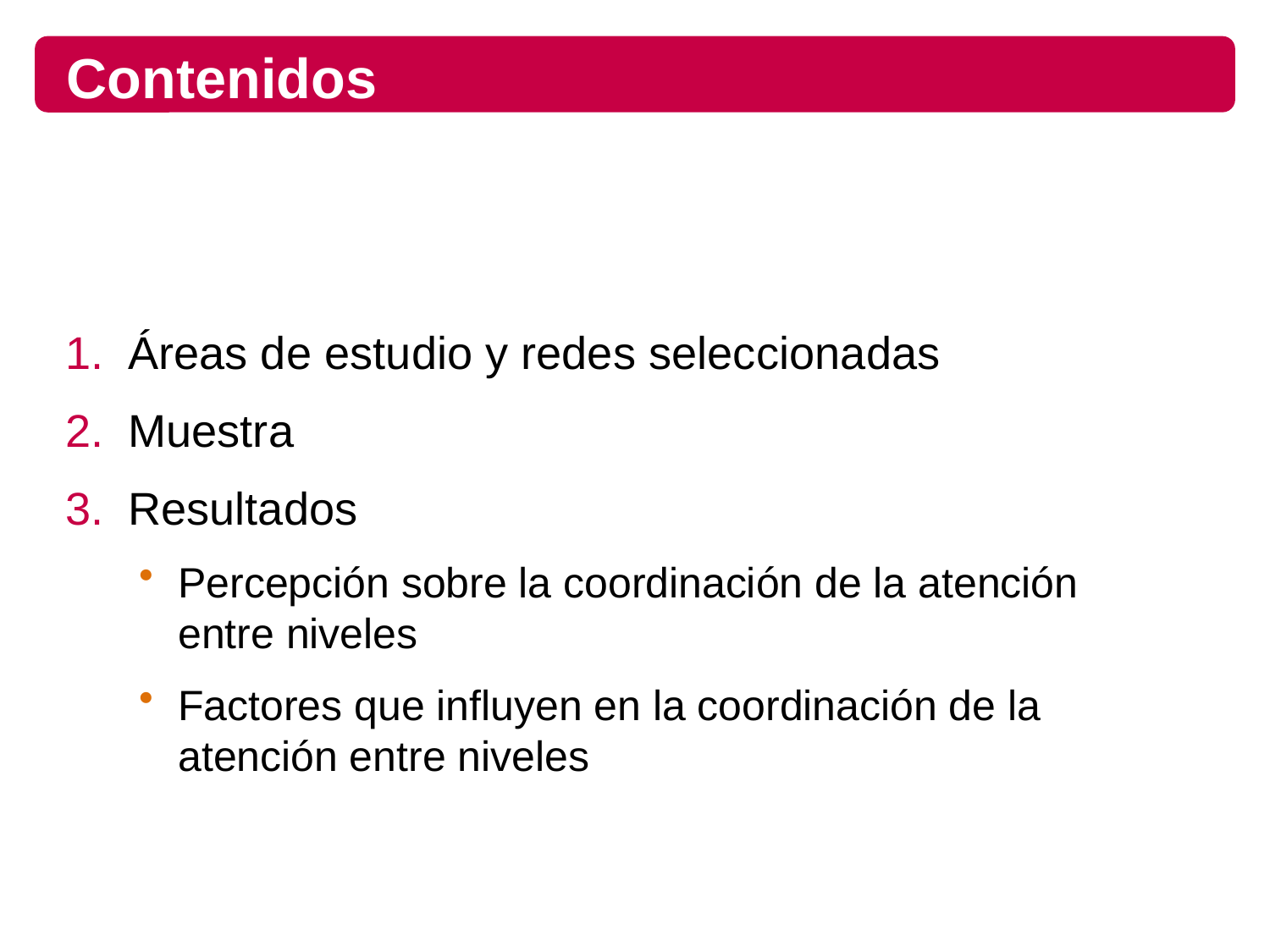

# Contenidos
Áreas de estudio y redes seleccionadas
Muestra
Resultados
Percepción sobre la coordinación de la atención entre niveles
Factores que influyen en la coordinación de la atención entre niveles